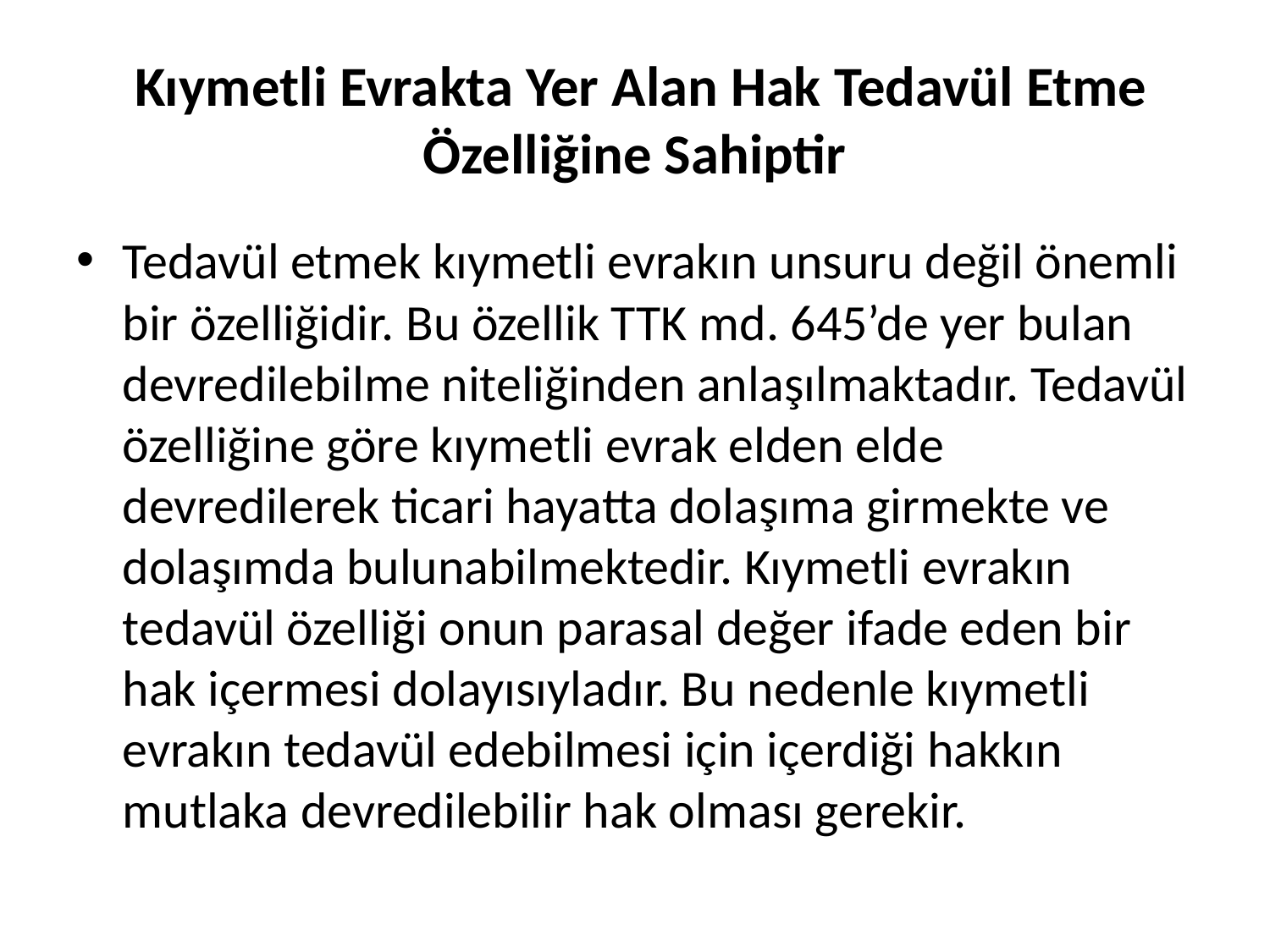

# Kıymetli Evrakta Yer Alan Hak Tedavül Etme Özelliğine Sahiptir
Tedavül etmek kıymetli evrakın unsuru değil önemli bir özelliğidir. Bu özellik TTK md. 645’de yer bulan devredilebilme niteliğinden anlaşılmaktadır. Tedavül özelliğine göre kıymetli evrak elden elde devredilerek ticari hayatta dolaşıma girmekte ve dolaşımda bulunabilmektedir. Kıymetli evrakın tedavül özelliği onun parasal değer ifade eden bir hak içermesi dolayısıyladır. Bu nedenle kıymetli evrakın tedavül edebilmesi için içerdiği hakkın mutlaka devredilebilir hak olması gerekir.